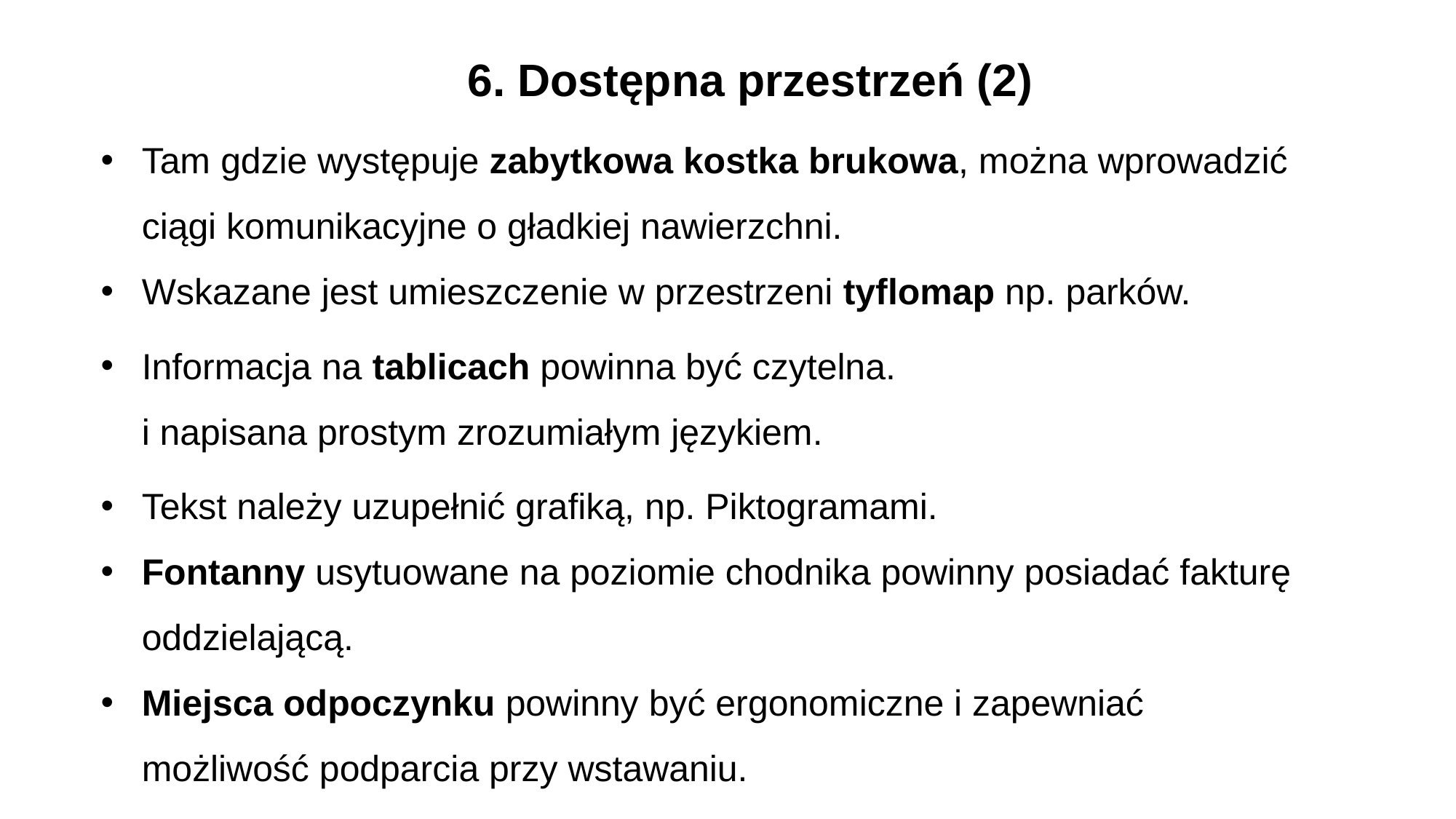

6. Dostępna przestrzeń (2)
Tam gdzie występuje zabytkowa kostka brukowa, można wprowadzić ciągi komunikacyjne o gładkiej nawierzchni.
Wskazane jest umieszczenie w przestrzeni tyflomap np. parków.
Informacja na tablicach powinna być czytelna.
i napisana prostym zrozumiałym językiem.
Tekst należy uzupełnić grafiką, np. Piktogramami.
Fontanny usytuowane na poziomie chodnika powinny posiadać fakturę oddzielającą.
Miejsca odpoczynku powinny być ergonomiczne i zapewniać możliwość podparcia przy wstawaniu.